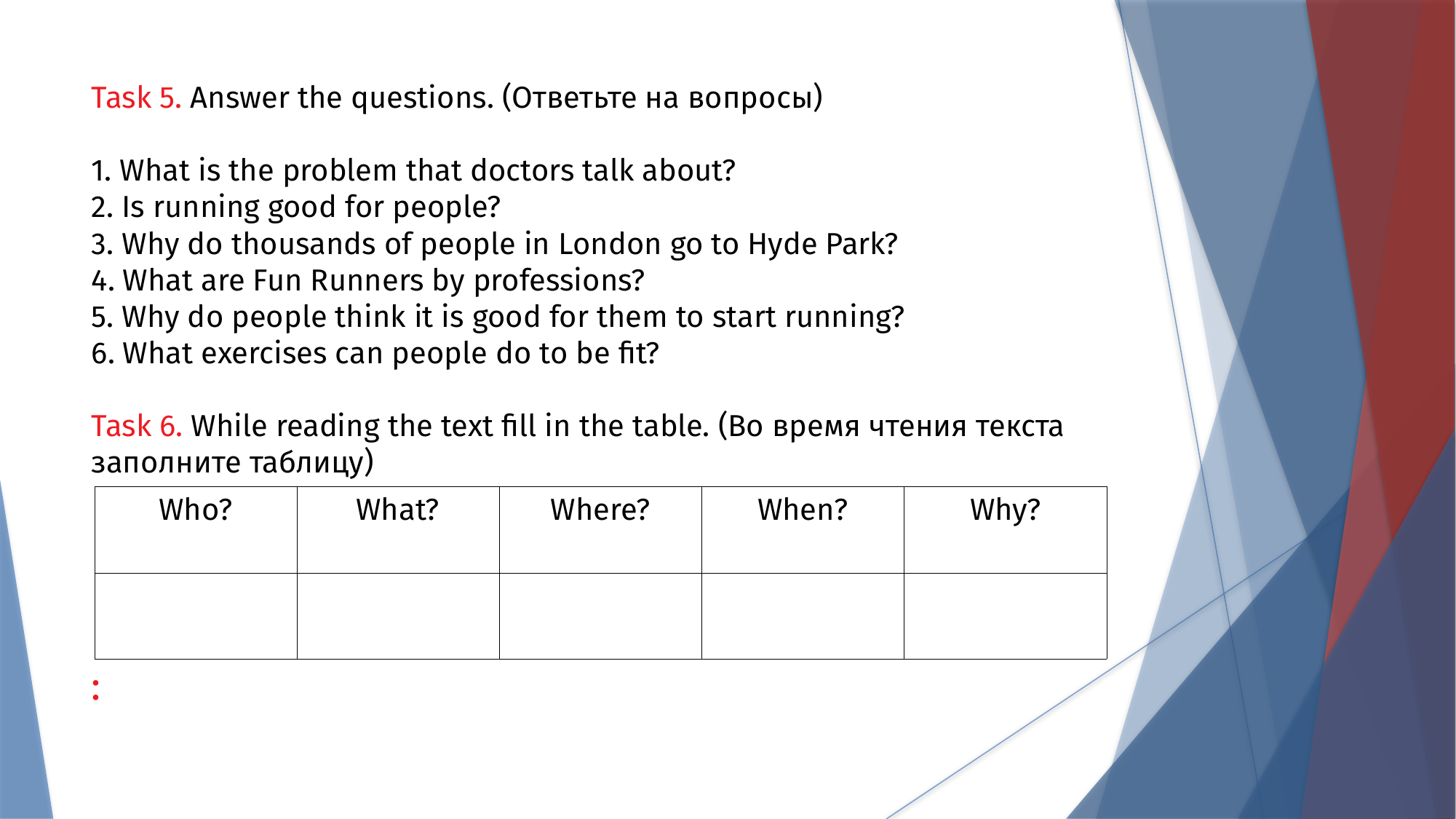

Task 5. Answer the questions. (Ответьте на вопросы)

1. What is the problem that doctors talk about?
2. Is running good for people?
3. Why do thousands of people in London go to Hyde Park?
4. What are Fun Runners by professions?
5. Why do people think it is good for them to start running?
6. What exercises can people do to be fit?

Task 6. While reading the text fill in the table. (Во время чтения текста заполните таблицу)

:

| Who? | What? | Where? | When? | Why? |
| --- | --- | --- | --- | --- |
|  |  |  |  |  |